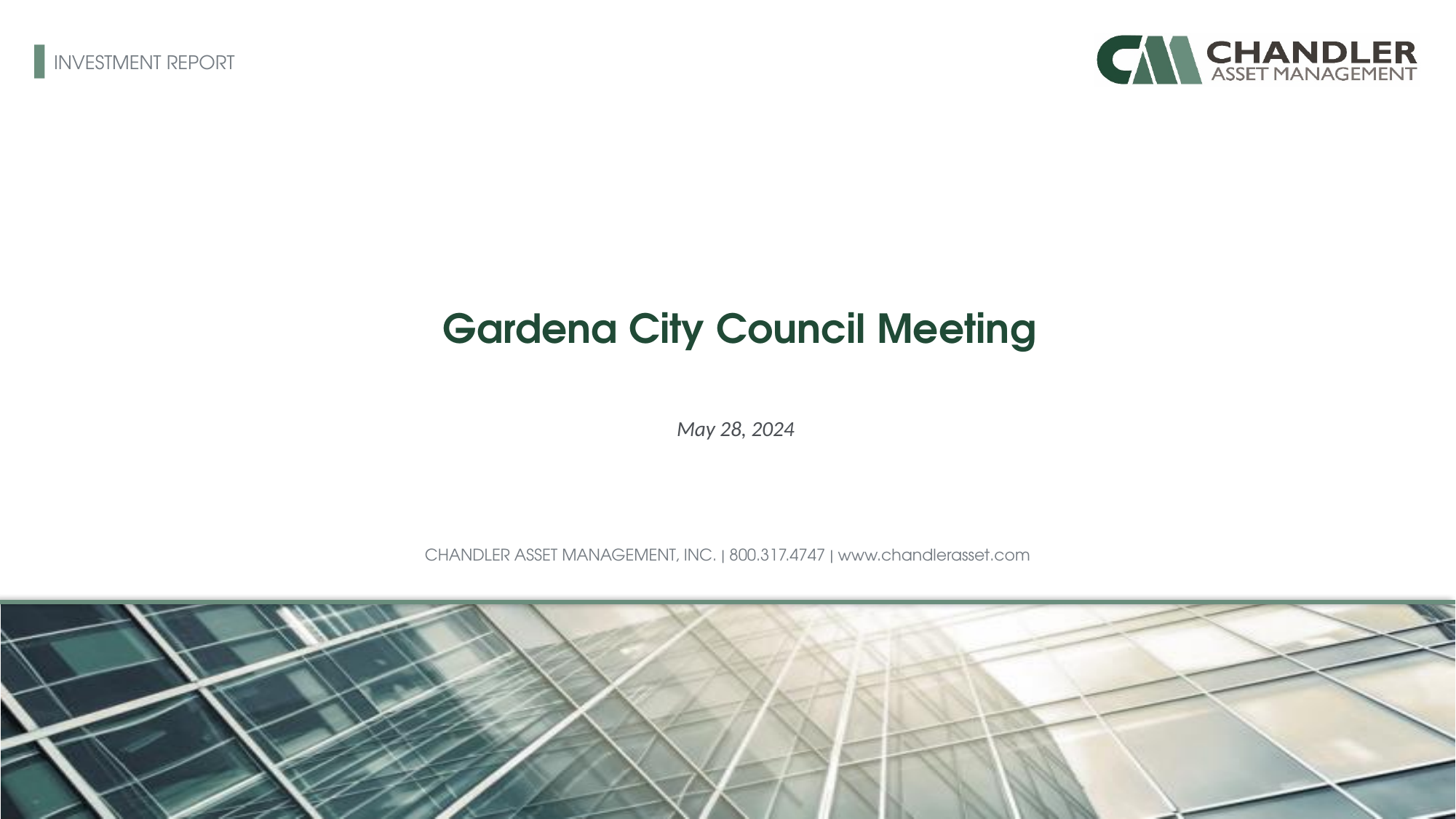

Gardena City Council Meeting
May 28, 2024